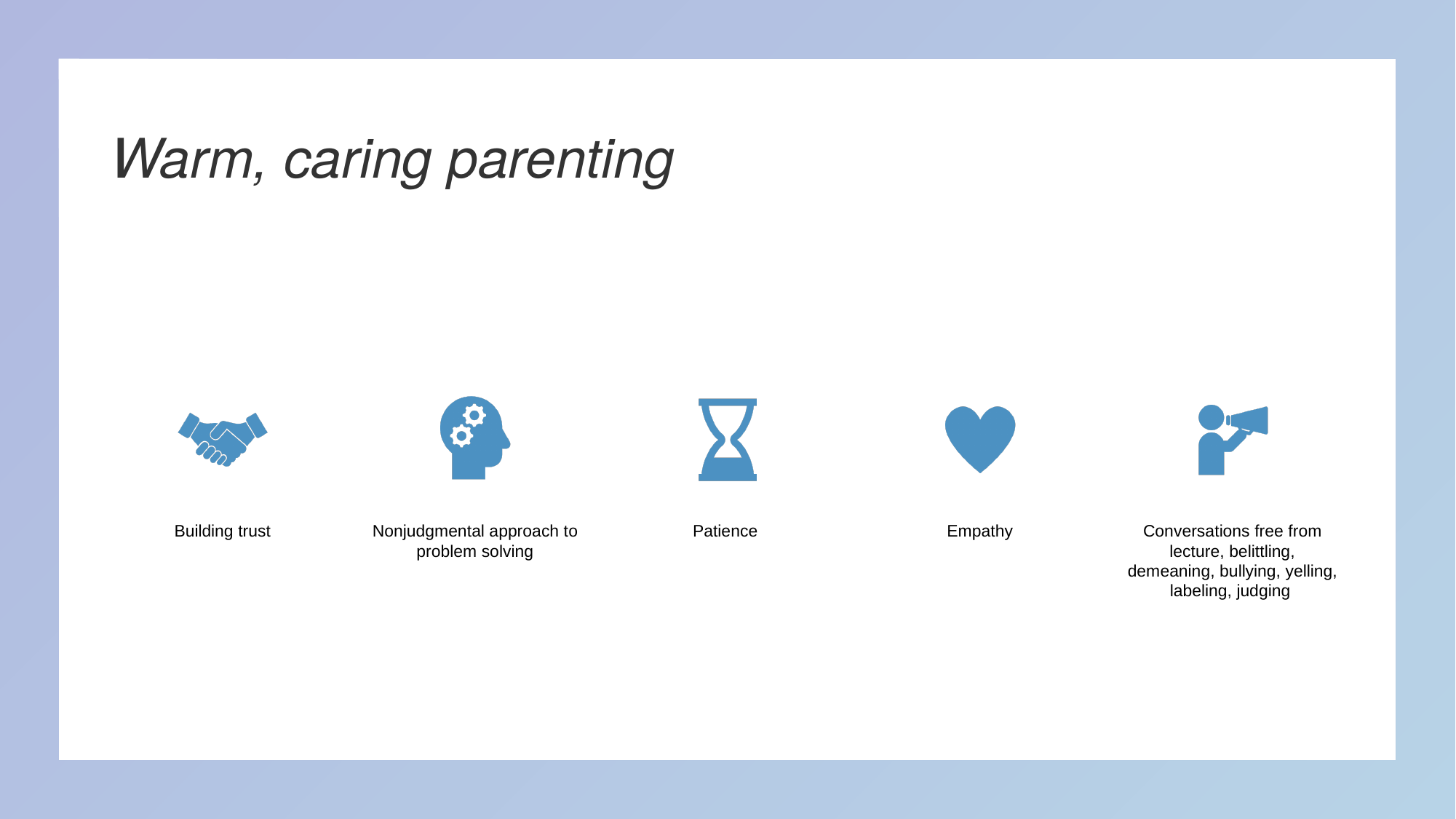

# Warm, caring parenting
Building trust
Nonjudgmental approach to problem solving
Patience
Empathy
Conversations free from lecture, belittling, demeaning, bullying, yelling, labeling, judging